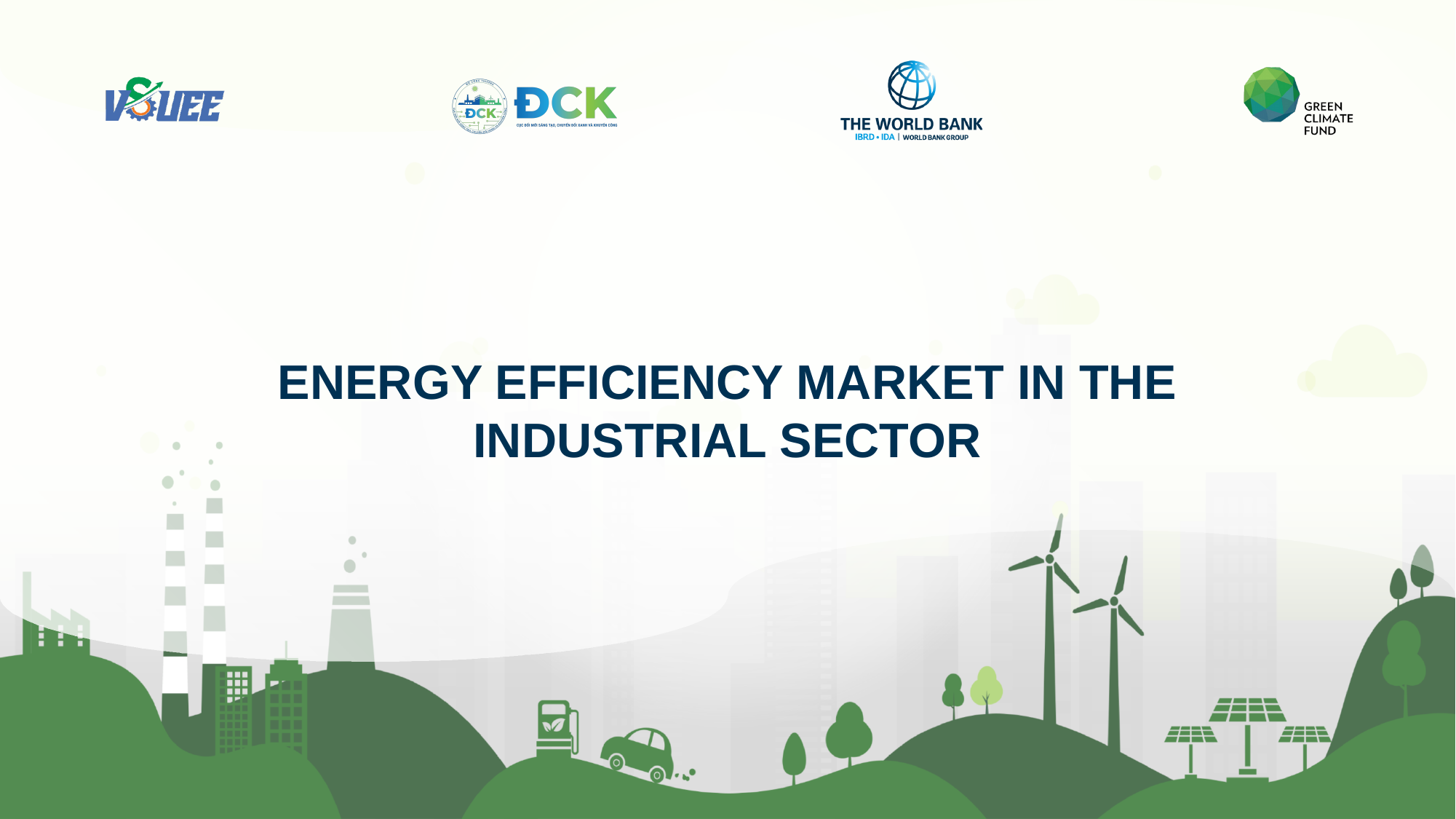

ENERGY EFFICIENCY MARKET IN THE INDUSTRIAL SECTOR